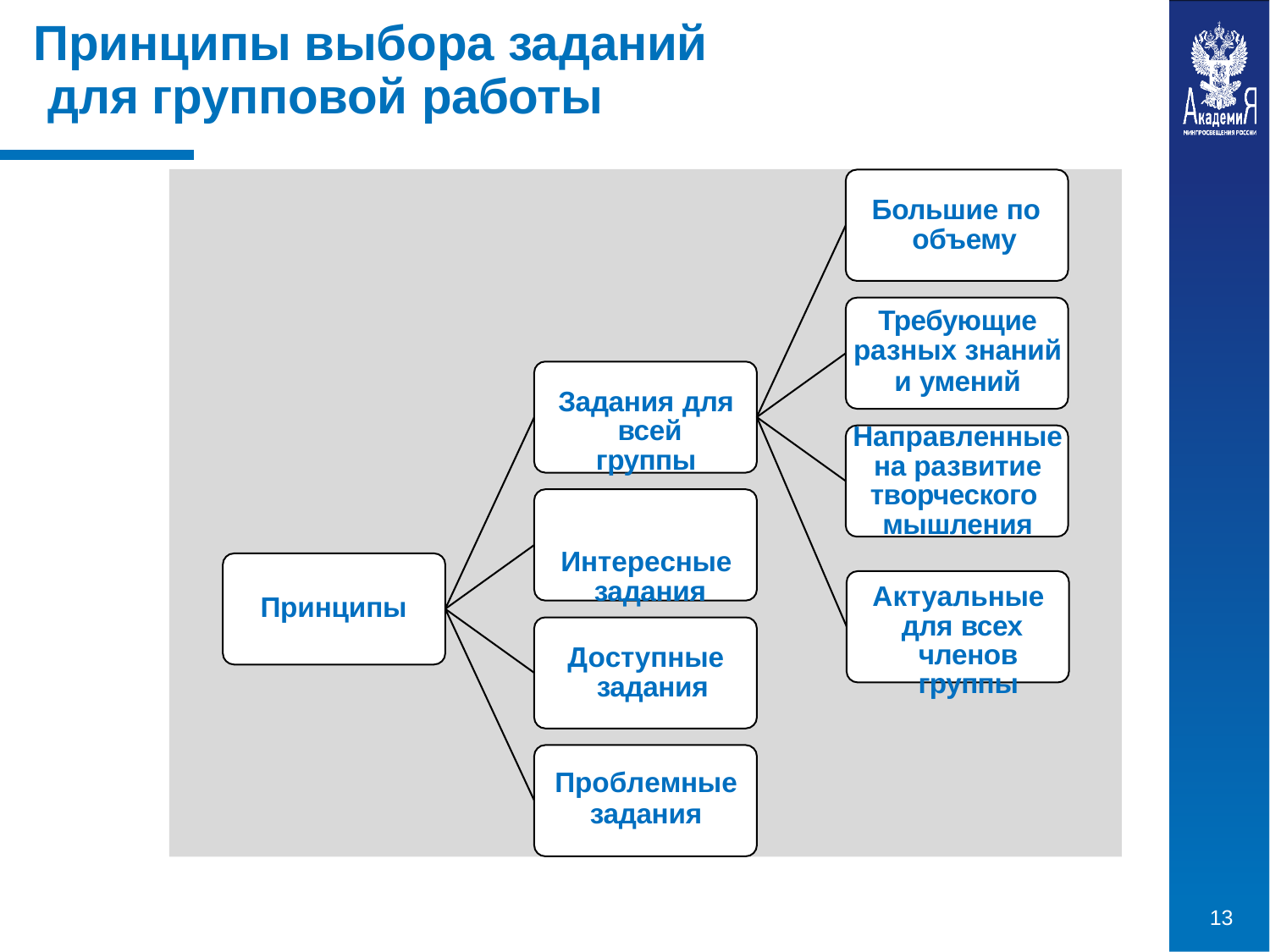

# Принципы выбора заданий  для групповой работы

Большие по  объему

Требующие
разных знаний
и умений
Направленные  на развитие  творческого  мышления
Задания для  всей группы

Интересные  задания

Актуальные  для всех
членов группы
Принципы

Доступные  задания
Проблемные
задания
13